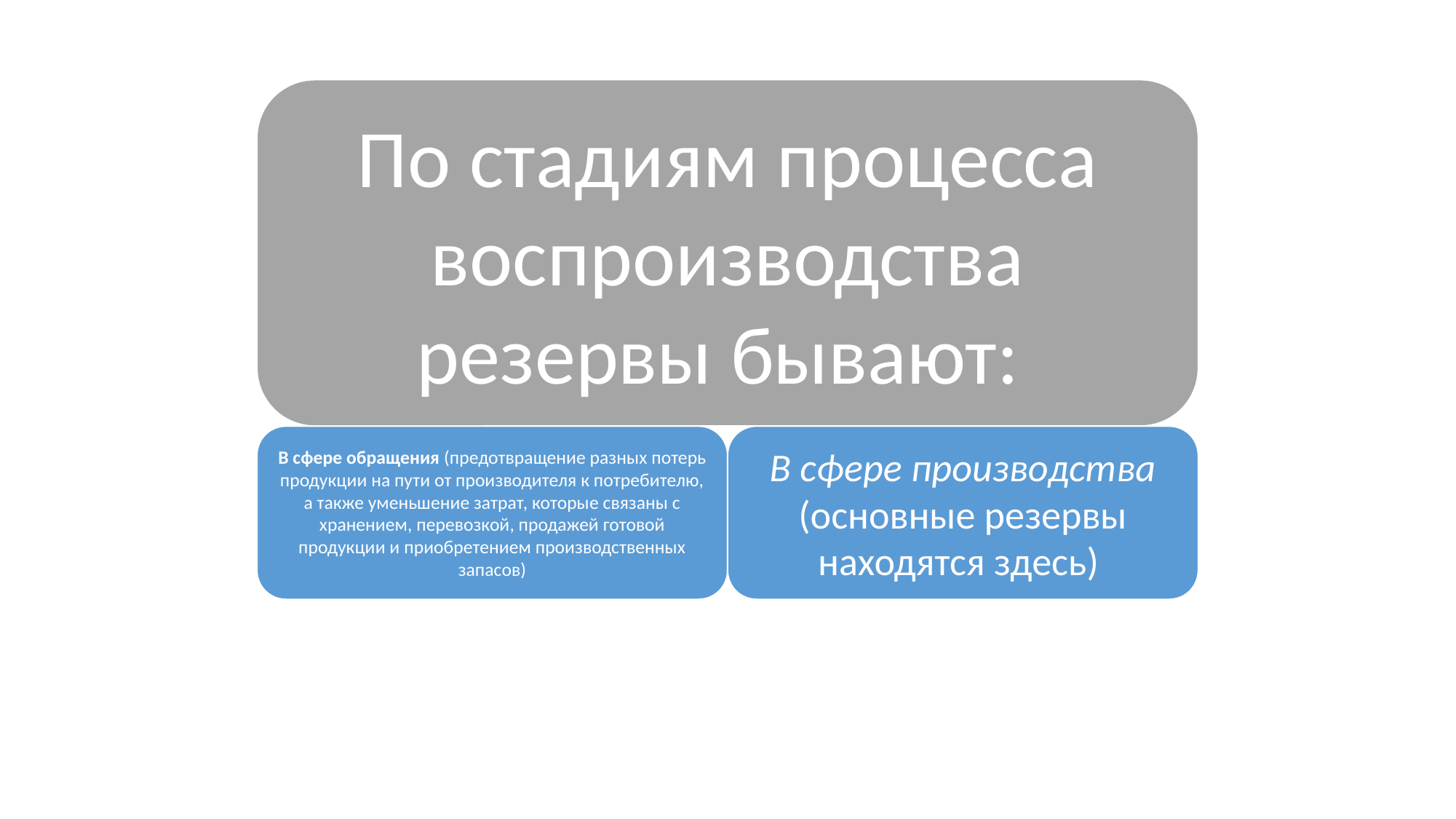

По стадиям процесса воспроизводства резервы бывают:
В сфере обращения (предотвращение разных потерь продукции на пути от производителя к потребителю, а также уменьшение затрат, которые связаны с хранением, перевозкой, продажей готовой продукции и приобретением производственных запасов)
В сфере производства (основные резервы находятся здесь)